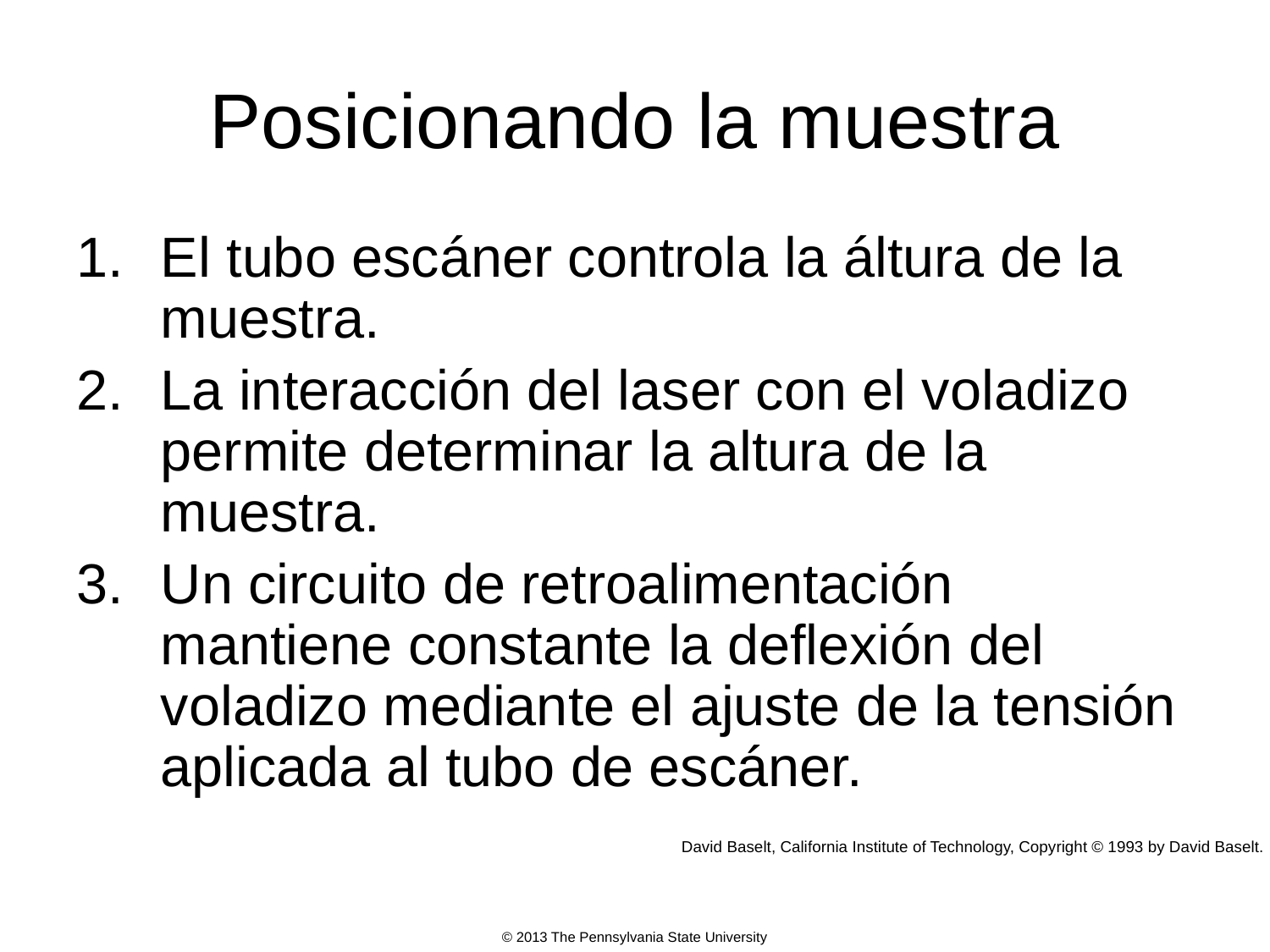

# Posicionando la muestra
El tubo escáner controla la áltura de la muestra.
La interacción del laser con el voladizo permite determinar la altura de la muestra.
Un circuito de retroalimentación mantiene constante la deflexión del voladizo mediante el ajuste de la tensión aplicada al tubo de escáner.
David Baselt, California Institute of Technology, Copyright © 1993 by David Baselt.